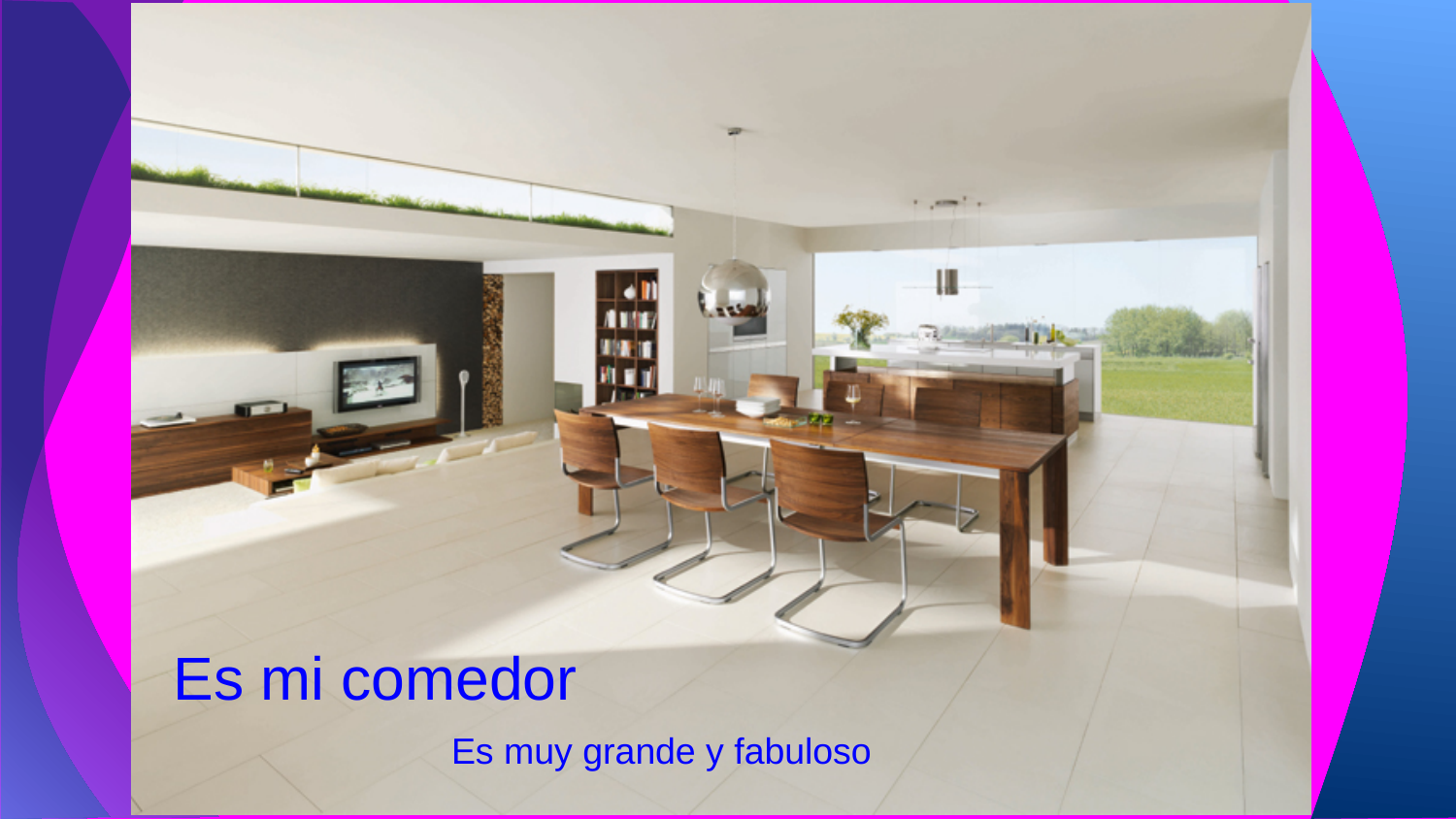

#

Es mi comedor
Es muy grande y fabuloso